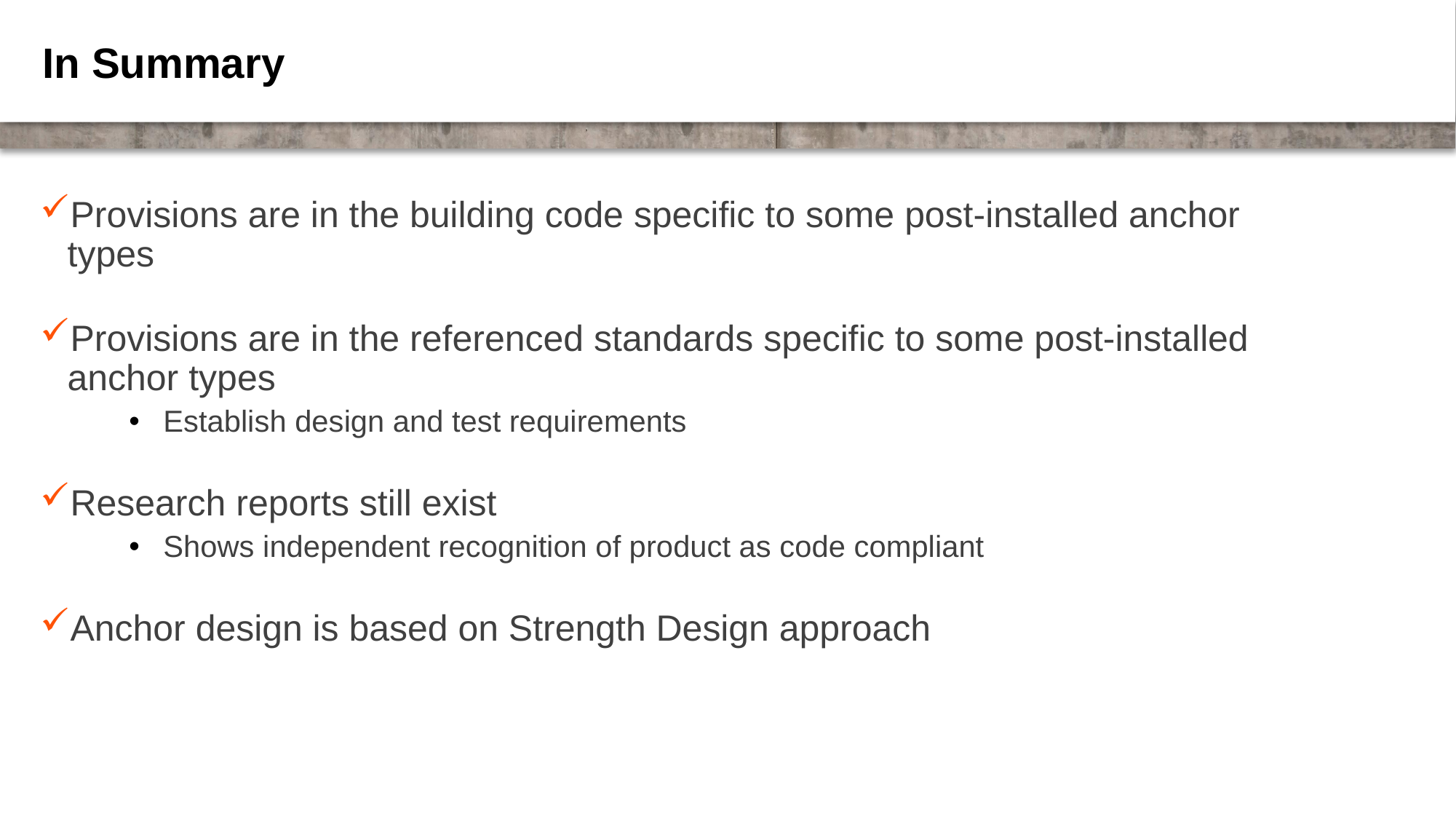

# In Summary
Provisions are in the building code specific to some post-installed anchor types
Provisions are in the referenced standards specific to some post-installed anchor types
Establish design and test requirements
Research reports still exist
Shows independent recognition of product as code compliant
Anchor design is based on Strength Design approach